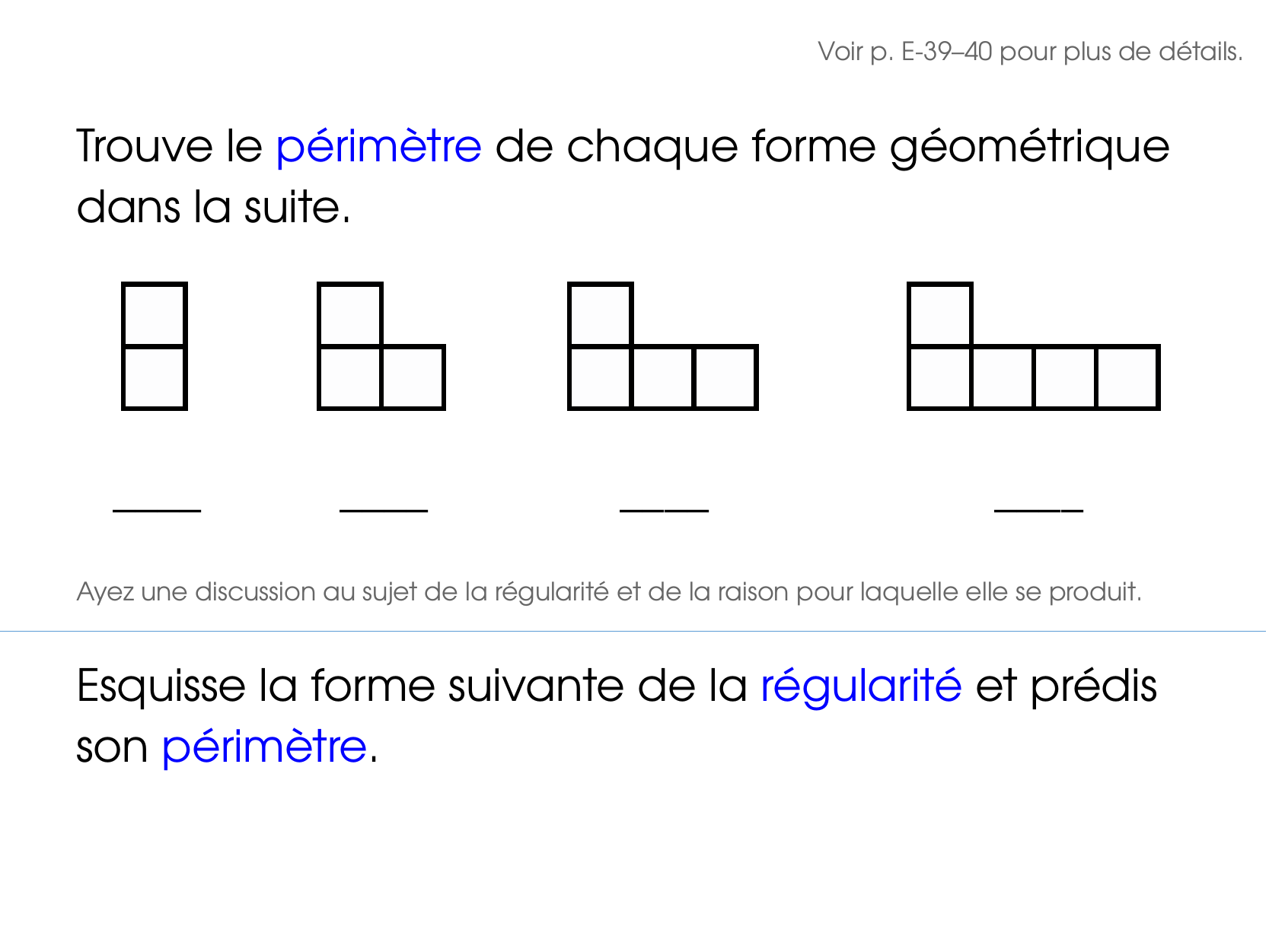

Voir p. E-39–40 pour plus de détails.
Trouve le périmètre de chaque forme géométrique dans la suite.

____
____
____
____
Ayez une discussion au sujet de la régularité et de la raison pour laquelle elle se produit.
Esquisse la forme suivante de la régularité et prédis son périmètre.